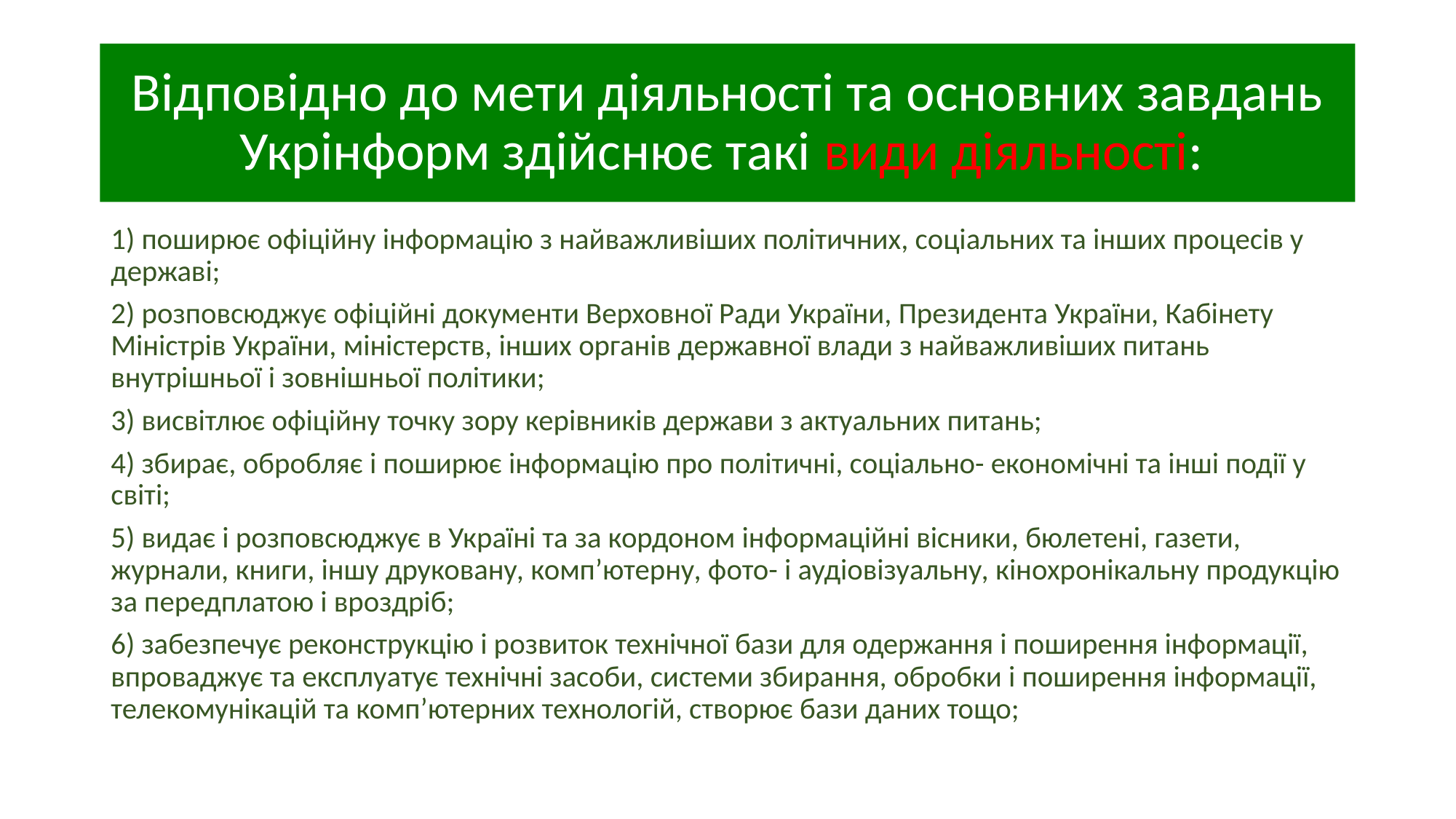

# Відповідно до мети діяльності та основних завдань Укрінформ здійснює такі види діяльності:
1) поширює офіційну інформацію з найважливіших політичних, соціальних та інших процесів у державі;
2) розповсюджує офіційні документи Верховної Ради України, Президента України, Кабінету Міністрів України, міністерств, інших органів державної влади з найважливіших питань внутрішньої і зовнішньої політики;
3) висвітлює офіційну точку зору керівників держави з актуальних питань;
4) збирає, обробляє і поширює інформацію про політичні, соціально- економічні та інші події у світі;
5) видає і розповсюджує в Україні та за кордоном інформаційні вісники, бюлетені, газети, журнали, книги, іншу друковану, комп’ютерну, фото- і аудіовізуальну, кінохронікальну продукцію за передплатою і вроздріб;
6) забезпечує реконструкцію і розвиток технічної бази для одержання і поширення інформації, впроваджує та експлуатує технічні засоби, системи збирання, обробки і поширення інформації, телекомунікацій та комп’ютерних технологій, створює бази даних тощо;